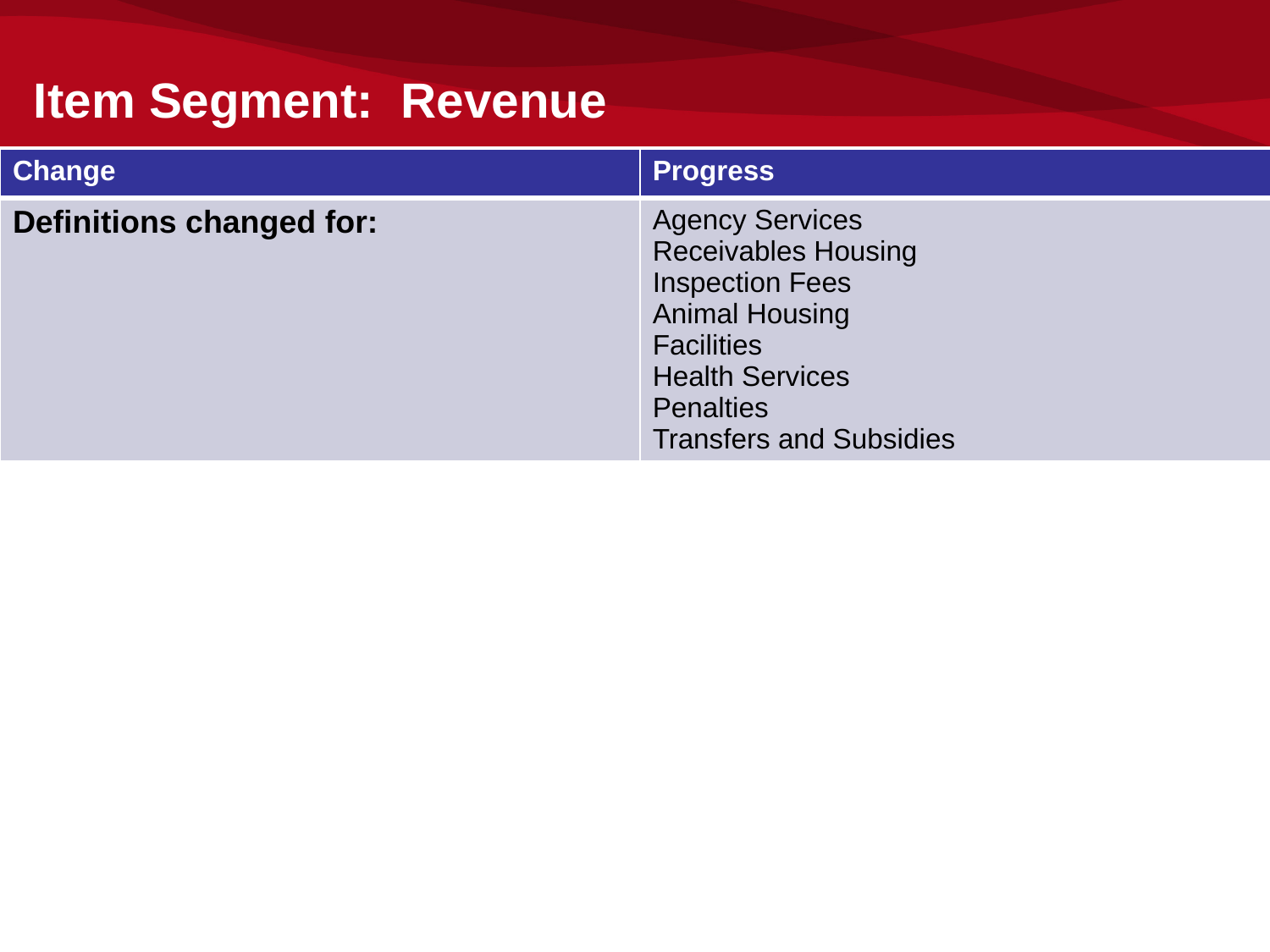

Item Segment:  Revenue

| Change | Progress |
| --- | --- |
| Definitions changed for: | Agency Services Receivables Housing Inspection Fees Animal Housing Facilities Health Services Penalties Transfers and Subsidies |